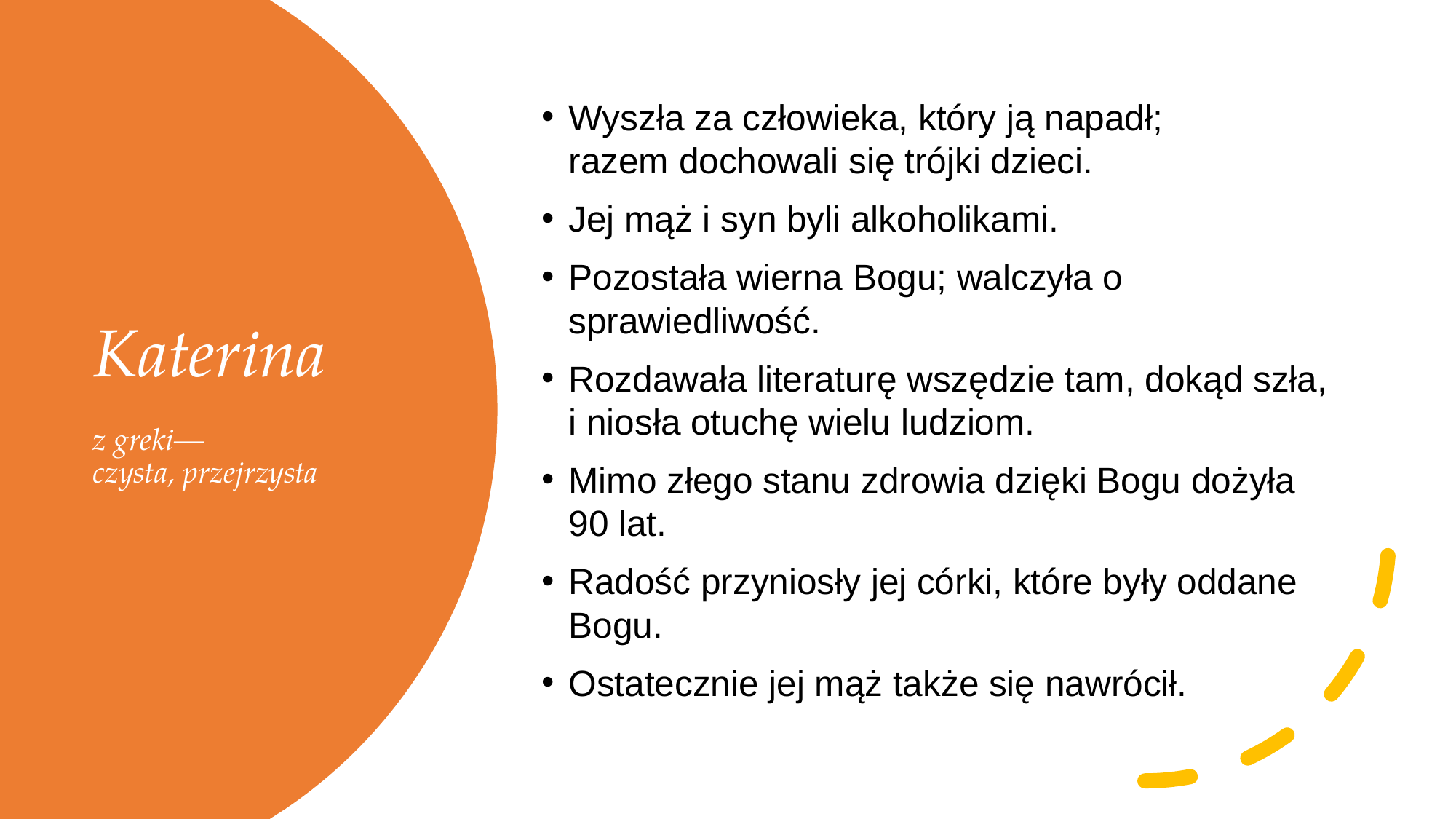

Wyszła za człowieka, który ją napadł;
razem dochowali się trójki dzieci.
Jej mąż i syn byli alkoholikami.
Pozostała wierna Bogu; walczyła o sprawiedliwość.
Rozdawała literaturę wszędzie tam, dokąd szła,
i niosła otuchę wielu ludziom.
Mimo złego stanu zdrowia dzięki Bogu dożyła
90 lat.
Radość przyniosły jej córki, które były oddane Bogu.
Ostatecznie jej mąż także się nawrócił.
# Katerina z greki— czysta, przejrzysta